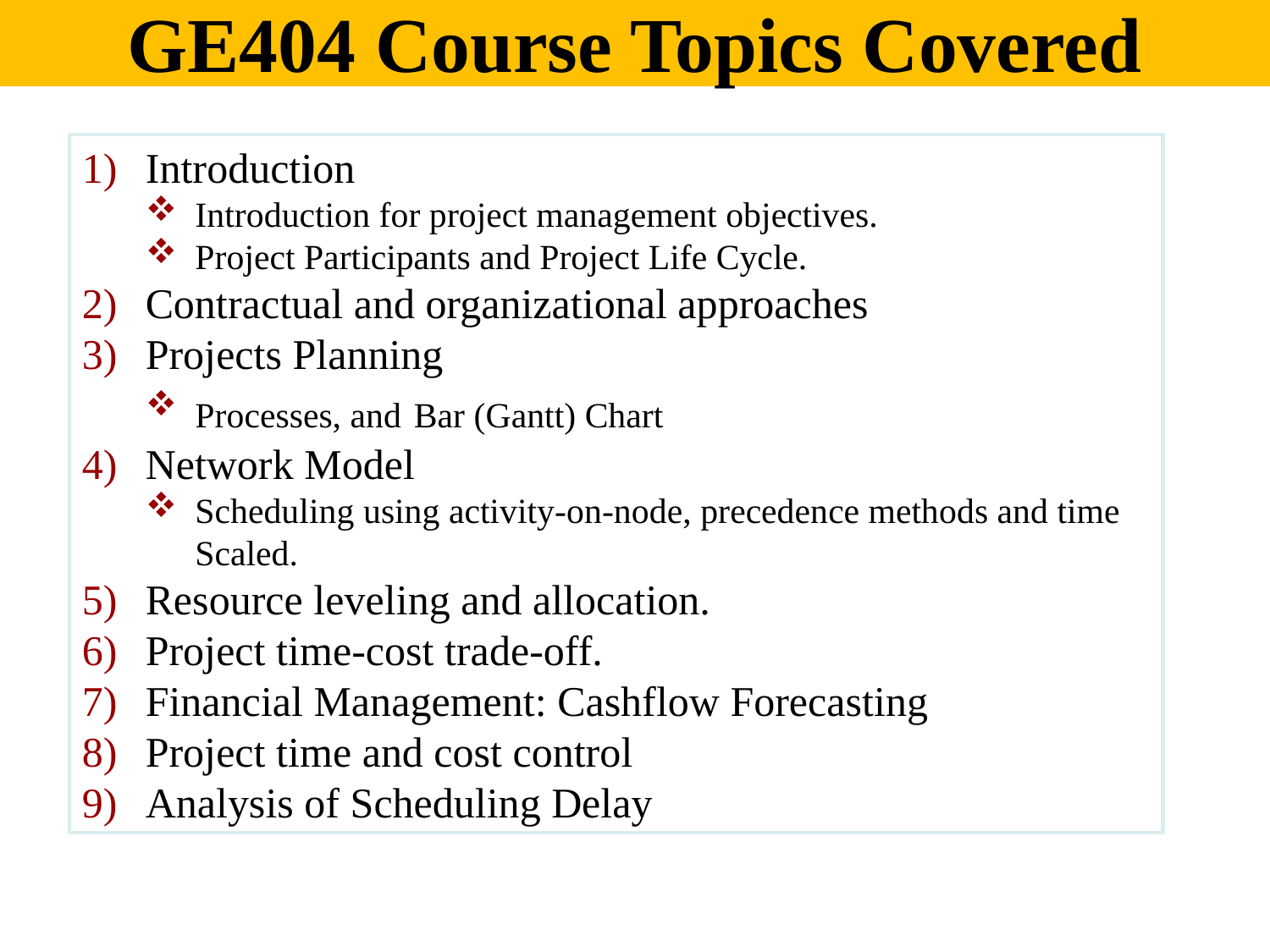

# GE404 Course Topics Covered
Introduction
Introduction for project management objectives.
Project Participants and Project Life Cycle.
Contractual and organizational approaches
Projects Planning
Processes, and Bar (Gantt) Chart
Network Model
Scheduling using activity-on-node, precedence methods and time Scaled.
Resource leveling and allocation.
Project time-cost trade-off.
Financial Management: Cashflow Forecasting
Project time and cost control
Analysis of Scheduling Delay